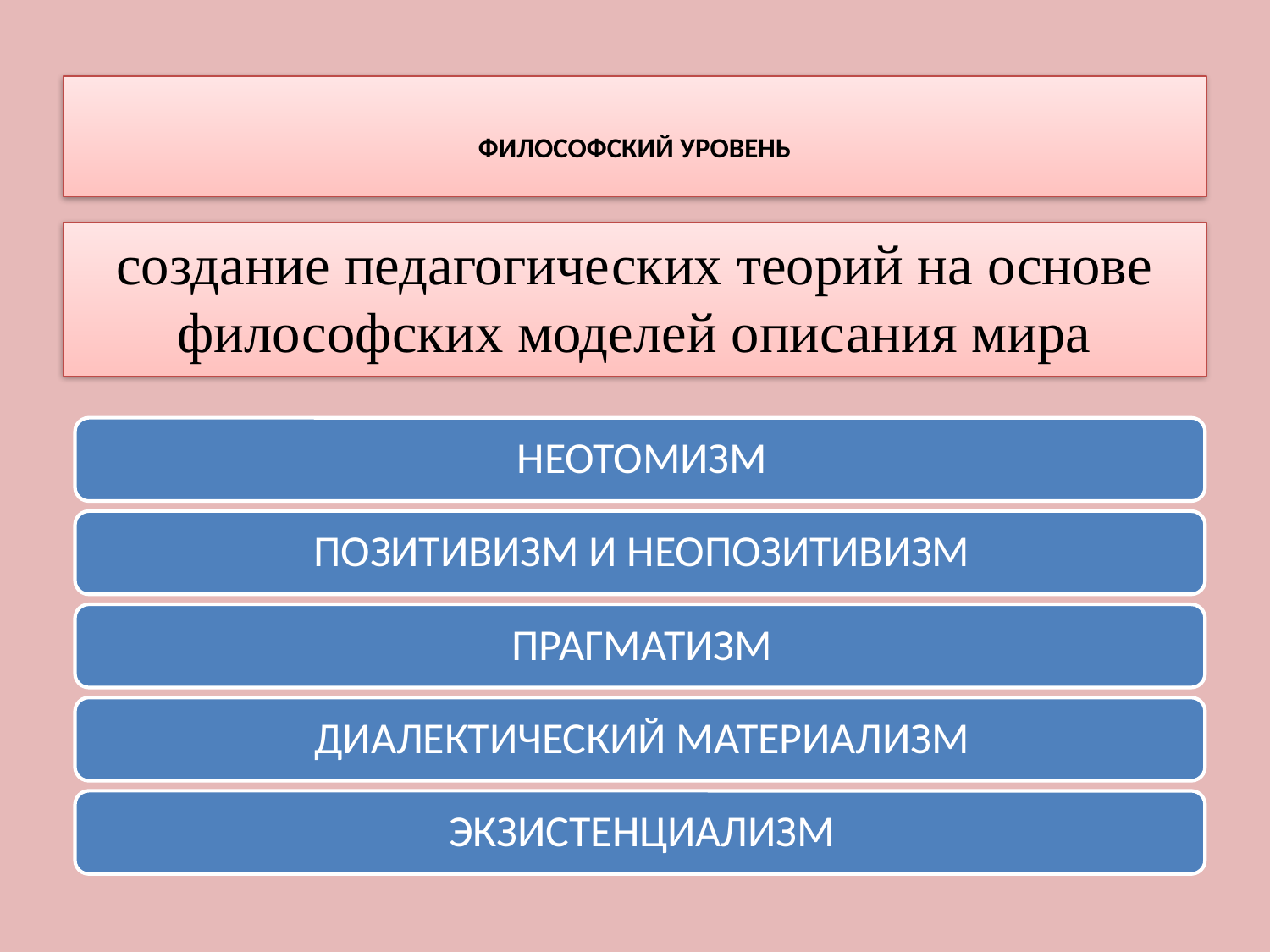

# ФИЛОСОФСКИЙ УРОВЕНЬ
создание педагогических теорий на основе философских моделей описания мира

НЕОТОМИЗМ
ПОЗИТИВИЗМ И НЕОПОЗИТИВИЗМ
ПРАГМАТИЗМ
ДИАЛЕКТИЧЕСКИЙ МАТЕРИАЛИЗМ
ЭКЗИСТЕНЦИАЛИЗМ